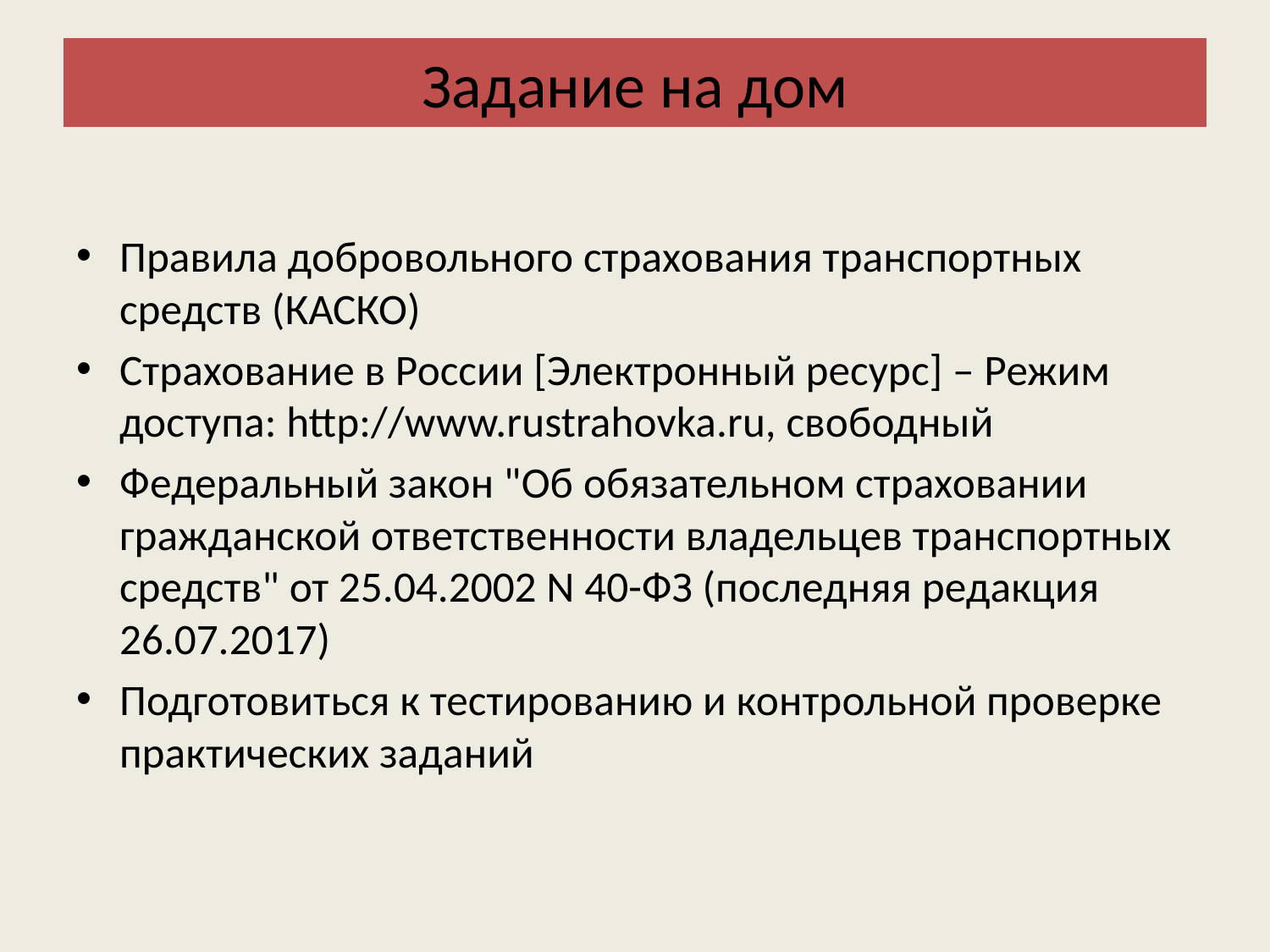

# Задание на дом
Правила добровольного страхования транспортных средств (КАСКО)
Страхование в России [Электронный ресурс] – Режим доступа: http://www.rustrahovka.ru, свободный
Федеральный закон "Об обязательном страховании гражданской ответственности владельцев транспортных средств" от 25.04.2002 N 40-ФЗ (последняя редакция 26.07.2017)
Подготовиться к тестированию и контрольной проверке практических заданий